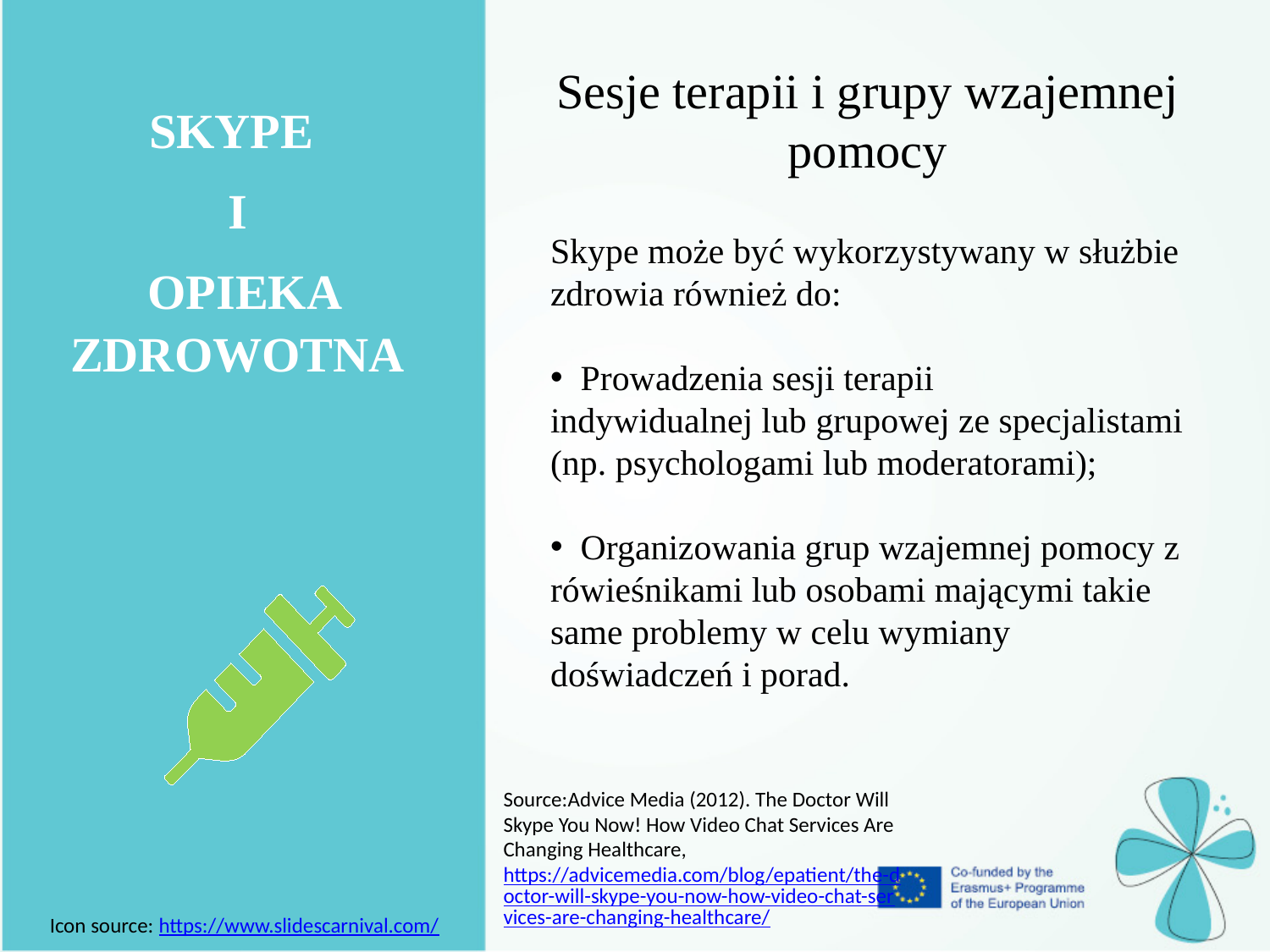

Sesje terapii i grupy wzajemnej pomocy
Skype może być wykorzystywany w służbie zdrowia również do:

  Prowadzenia sesji terapii       indywidualnej lub grupowej ze specjalistami (np. psychologami lub moderatorami);

  Organizowania grup wzajemnej pomocy z rówieśnikami lub osobami mającymi takie same problemy w celu wymiany doświadczeń i porad.

| Skype I opieka zdrowotna |
| --- |

Source:Advice Media (2012). The Doctor Will Skype You Now! How Video Chat Services Are Changing Healthcare, https://advicemedia.com/blog/epatient/the-doctor-will-skype-you-now-how-video-chat-services-are-changing-healthcare/
Icon source: https://www.slidescarnival.com/